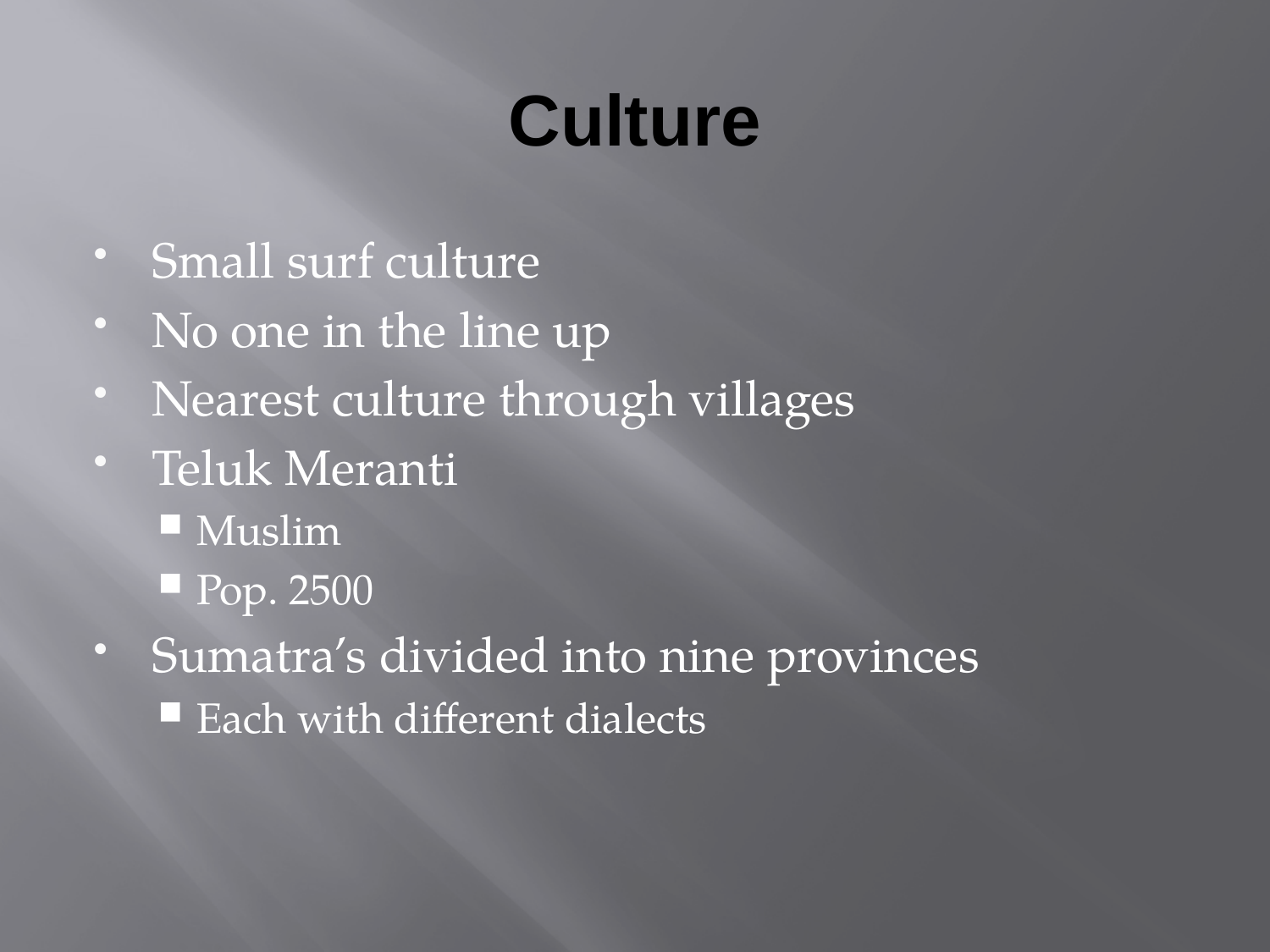

# Culture
Small surf culture
No one in the line up
Nearest culture through villages
Teluk Meranti
Muslim
Pop. 2500
Sumatra’s divided into nine provinces
Each with different dialects